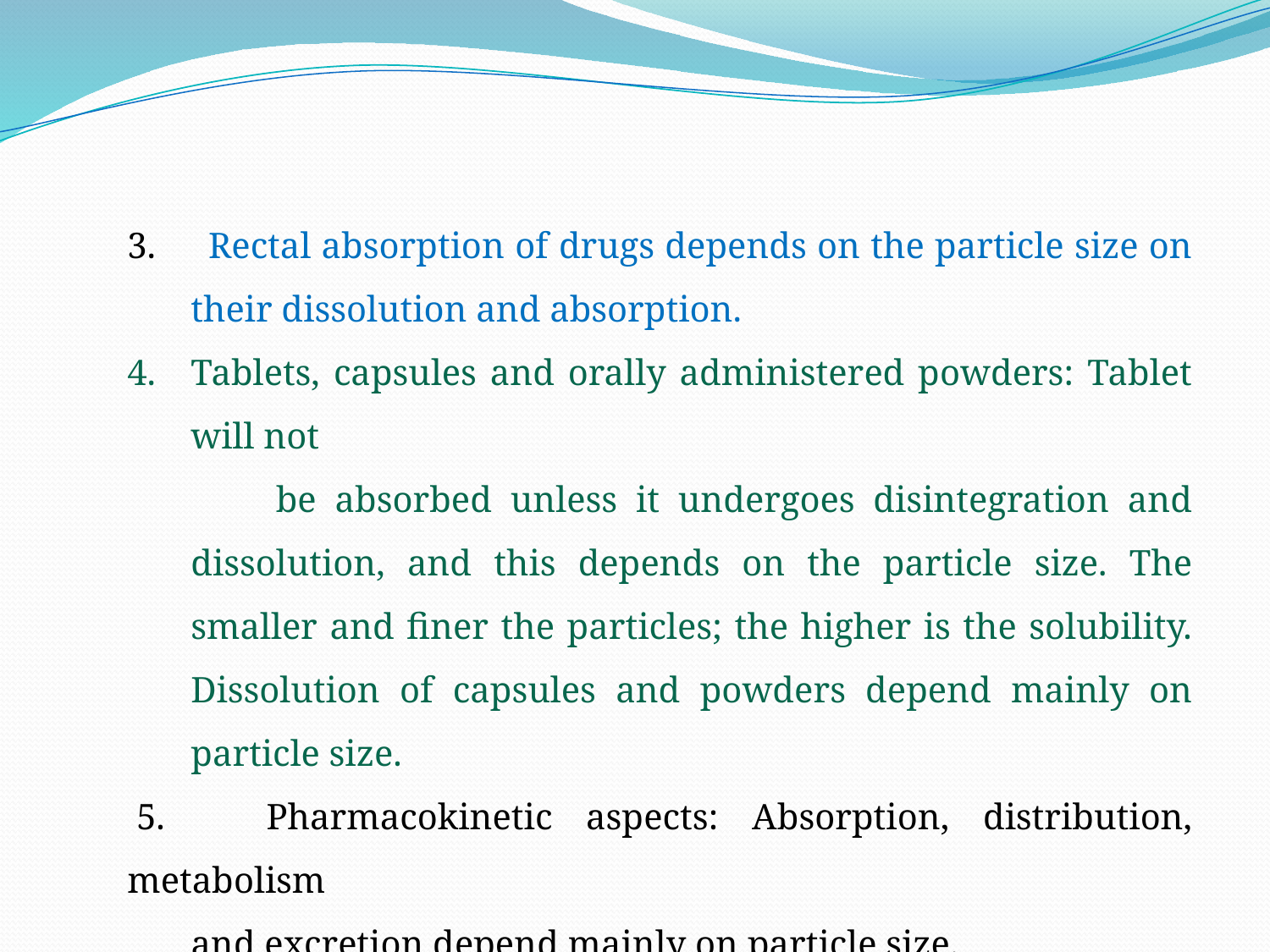

3.     Rectal absorption of drugs depends on the particle size on their dissolution and absorption.
Tablets, capsules and orally administered powders: Tablet will not
        be absorbed unless it undergoes disintegration and dissolution, and this depends on the particle size. The smaller and finer the particles; the higher is the solubility. Dissolution of capsules and powders depend mainly on particle size.
 5.   Pharmacokinetic aspects: Absorption, distribution, metabolism
       and excretion depend mainly on particle size.